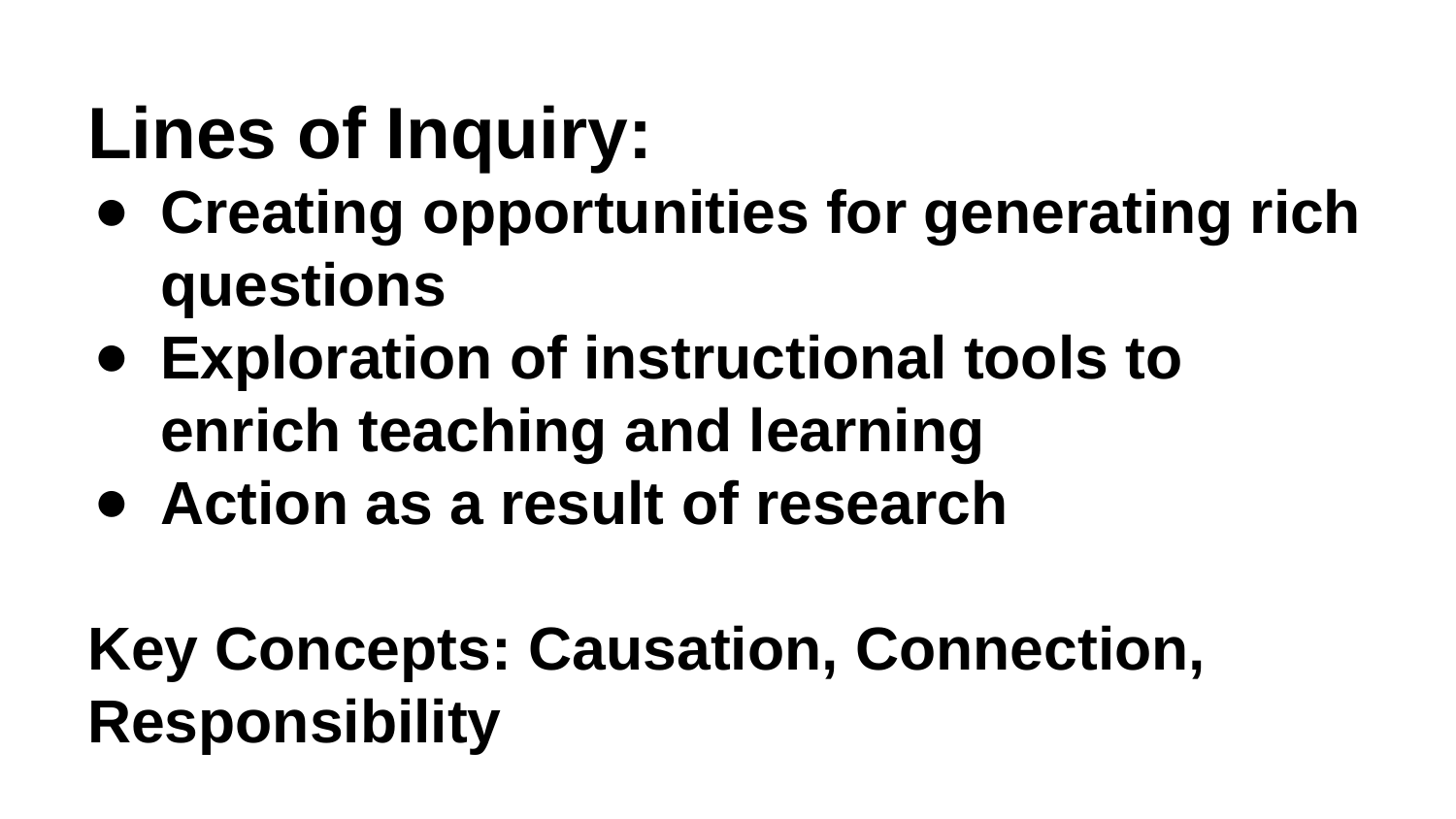

# Lines of Inquiry:
Creating opportunities for generating rich questions
Exploration of instructional tools to enrich teaching and learning
Action as a result of research

Key Concepts: Causation, Connection, Responsibility